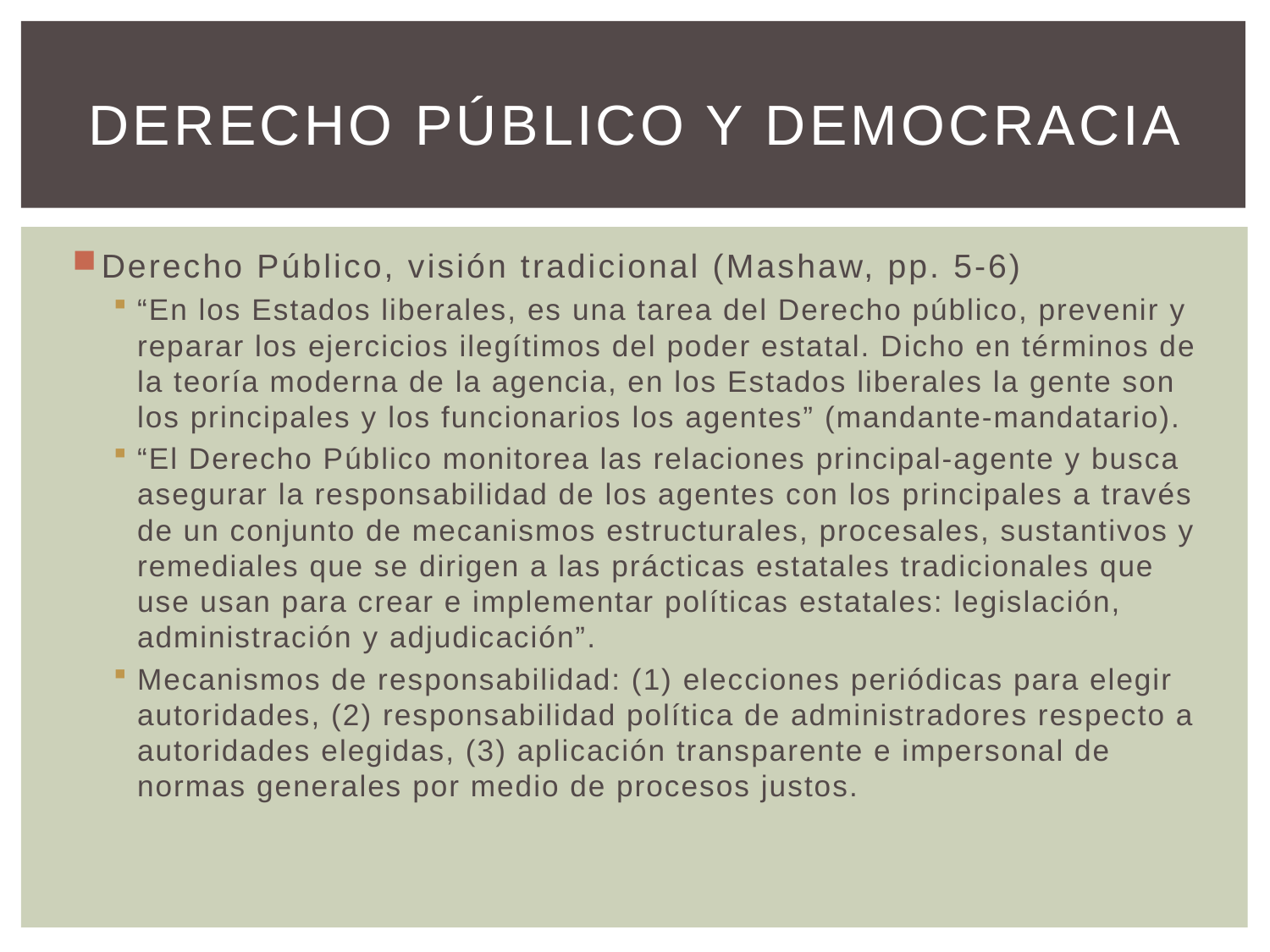

# Derecho público y democracia
Derecho Público, visión tradicional (Mashaw, pp. 5-6)
“En los Estados liberales, es una tarea del Derecho público, prevenir y reparar los ejercicios ilegítimos del poder estatal. Dicho en términos de la teoría moderna de la agencia, en los Estados liberales la gente son los principales y los funcionarios los agentes” (mandante-mandatario).
“El Derecho Público monitorea las relaciones principal-agente y busca asegurar la responsabilidad de los agentes con los principales a través de un conjunto de mecanismos estructurales, procesales, sustantivos y remediales que se dirigen a las prácticas estatales tradicionales que use usan para crear e implementar políticas estatales: legislación, administración y adjudicación”.
Mecanismos de responsabilidad: (1) elecciones periódicas para elegir autoridades, (2) responsabilidad política de administradores respecto a autoridades elegidas, (3) aplicación transparente e impersonal de normas generales por medio de procesos justos.